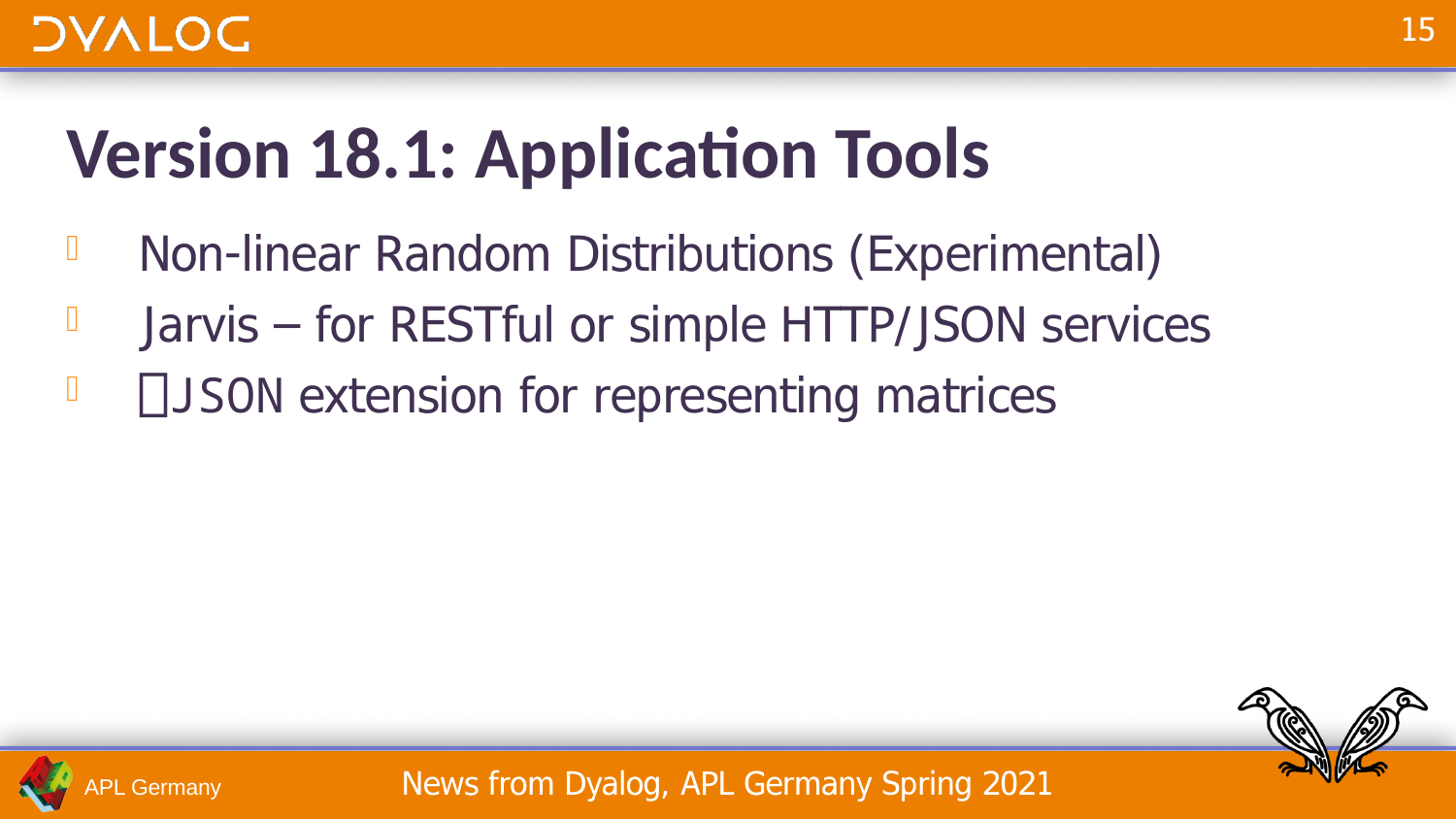

# Version 18.1: Application Tools
Non-linear Random Distributions (Experimental)
Jarvis – for RESTful or simple HTTP/JSON services
⎕JSON extension for representing matrices